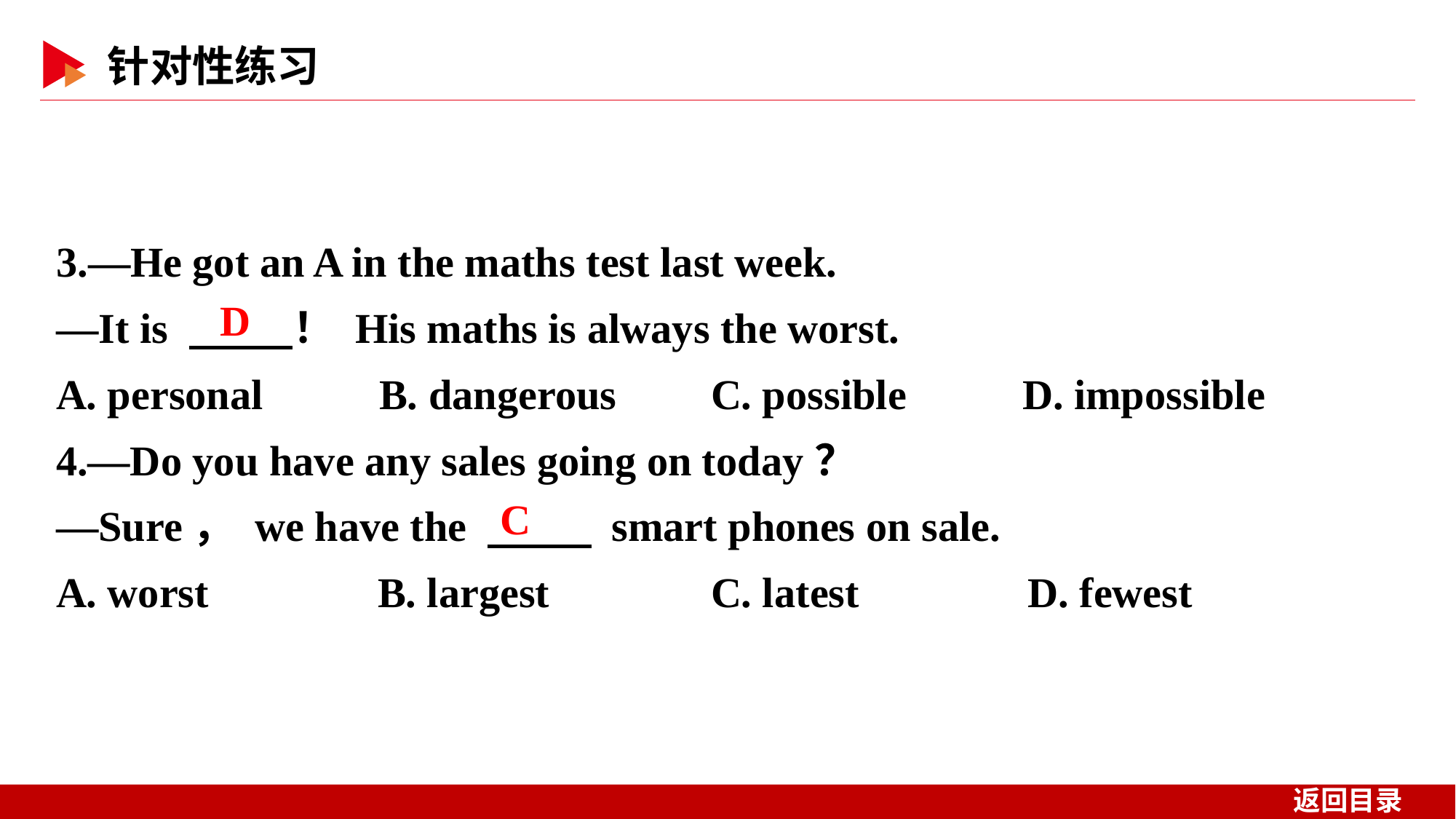

3.—He got an A in the maths test last week.
—It is 　  　！ His maths is always the worst.
A. personal           B. dangerous	C. possible           D. impossible
4.—Do you have any sales going on today？
—Sure， we have the 　  　 smart phones on sale.
A. worst                B. largest		C. latest                D. fewest
D
C